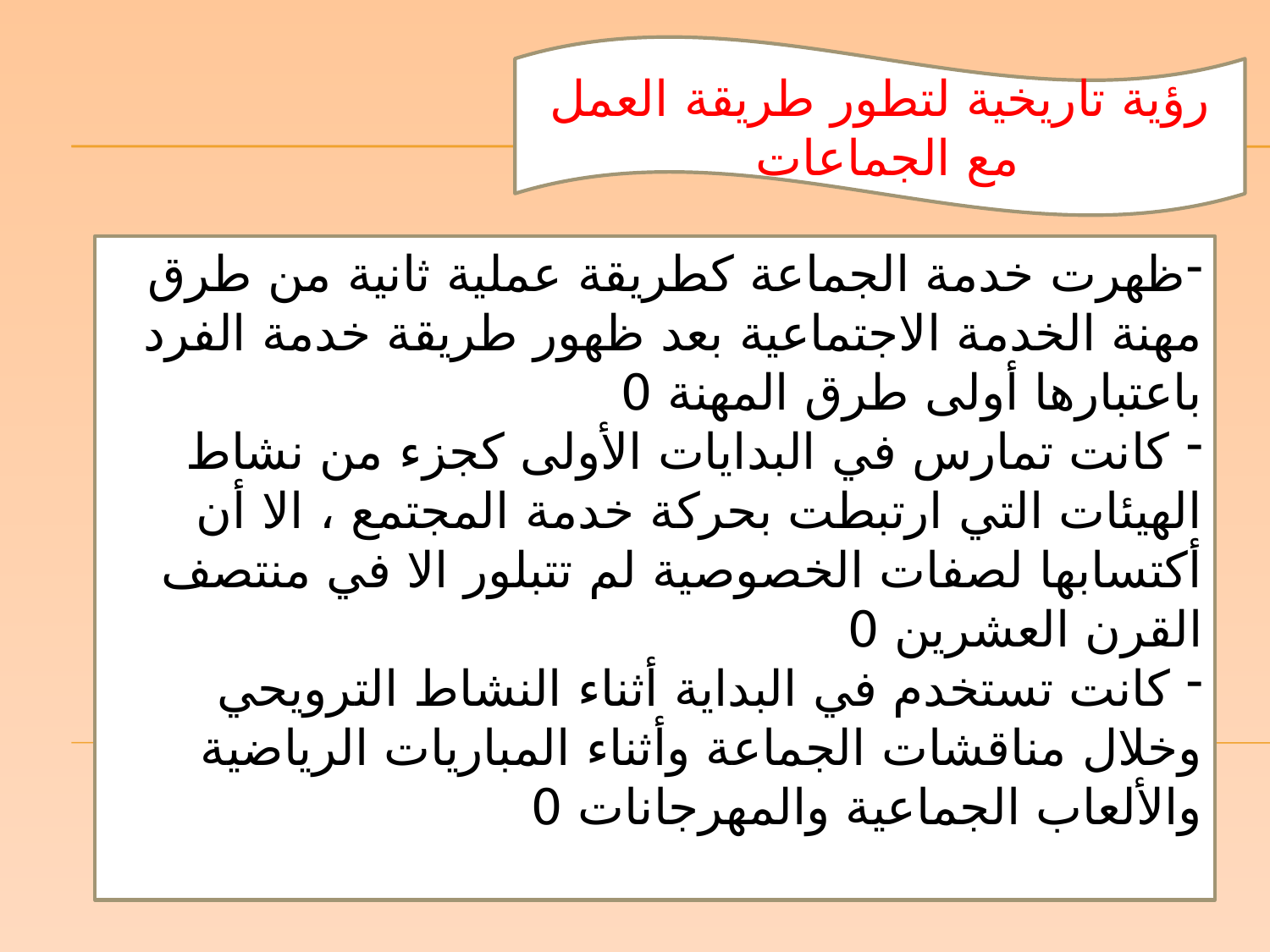

رؤية تاريخية لتطور طريقة العمل مع الجماعات
ظهرت خدمة الجماعة كطريقة عملية ثانية من طرق مهنة الخدمة الاجتماعية بعد ظهور طريقة خدمة الفرد باعتبارها أولى طرق المهنة 0
 كانت تمارس في البدايات الأولى كجزء من نشاط الهيئات التي ارتبطت بحركة خدمة المجتمع ، الا أن أكتسابها لصفات الخصوصية لم تتبلور الا في منتصف القرن العشرين 0
 كانت تستخدم في البداية أثناء النشاط الترويحي وخلال مناقشات الجماعة وأثناء المباريات الرياضية والألعاب الجماعية والمهرجانات 0